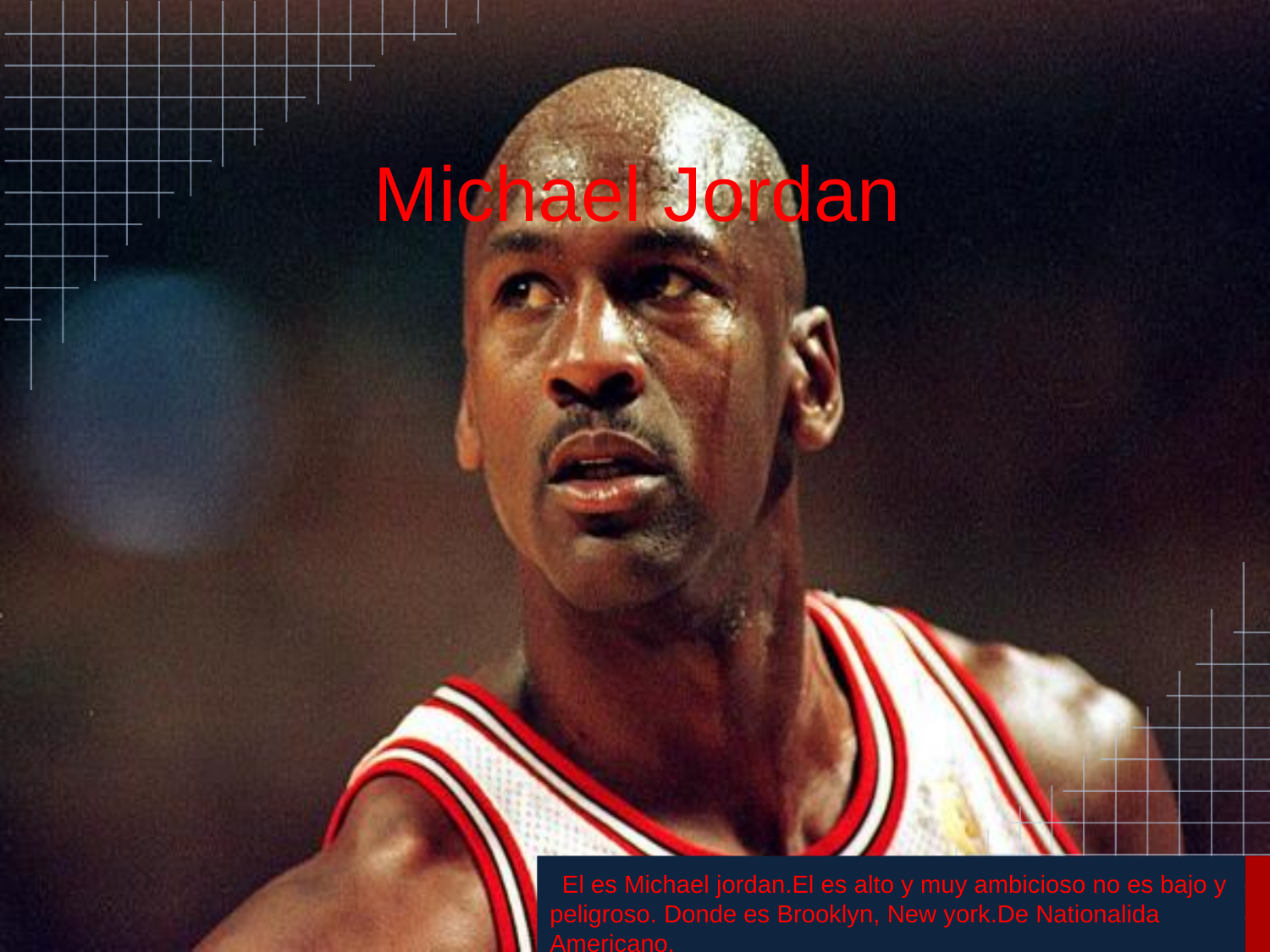

# Michael Jordan
El es Michael jordan.El es alto y muy ambicioso no es bajo y peligroso. Donde es Brooklyn, New york.De Nationalida Americano.